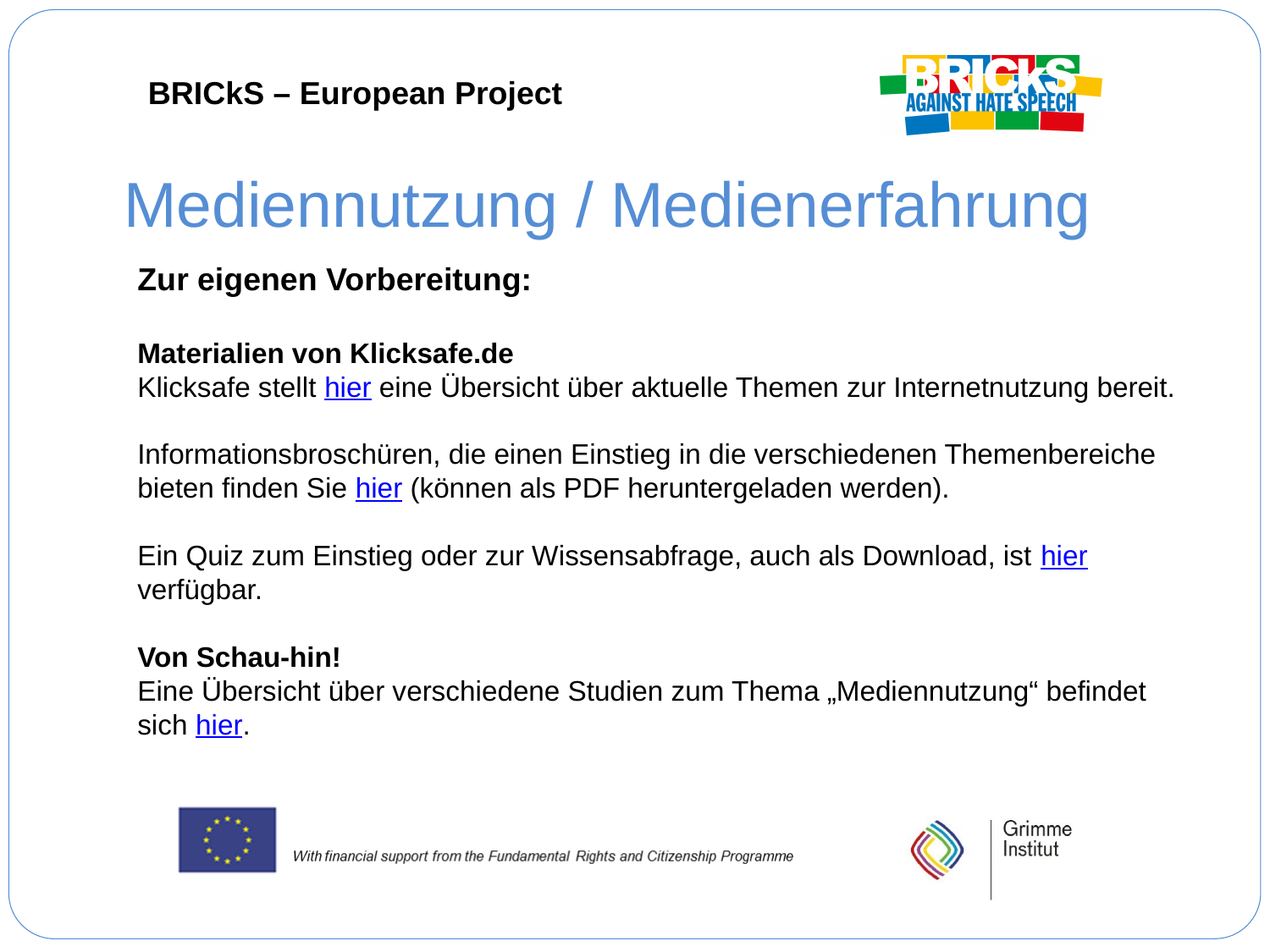

Mediennutzung / Medienerfahrung
Zur eigenen Vorbereitung:

Materialien von Klicksafe.de
Klicksafe stellt hier eine Übersicht über aktuelle Themen zur Internetnutzung bereit.

Informationsbroschüren, die einen Einstieg in die verschiedenen Themenbereiche bieten finden Sie hier (können als PDF heruntergeladen werden).

Ein Quiz zum Einstieg oder zur Wissensabfrage, auch als Download, ist hier verfügbar.

Von Schau-hin!
Eine Übersicht über verschiedene Studien zum Thema „Mediennutzung“ befindet sich hier.